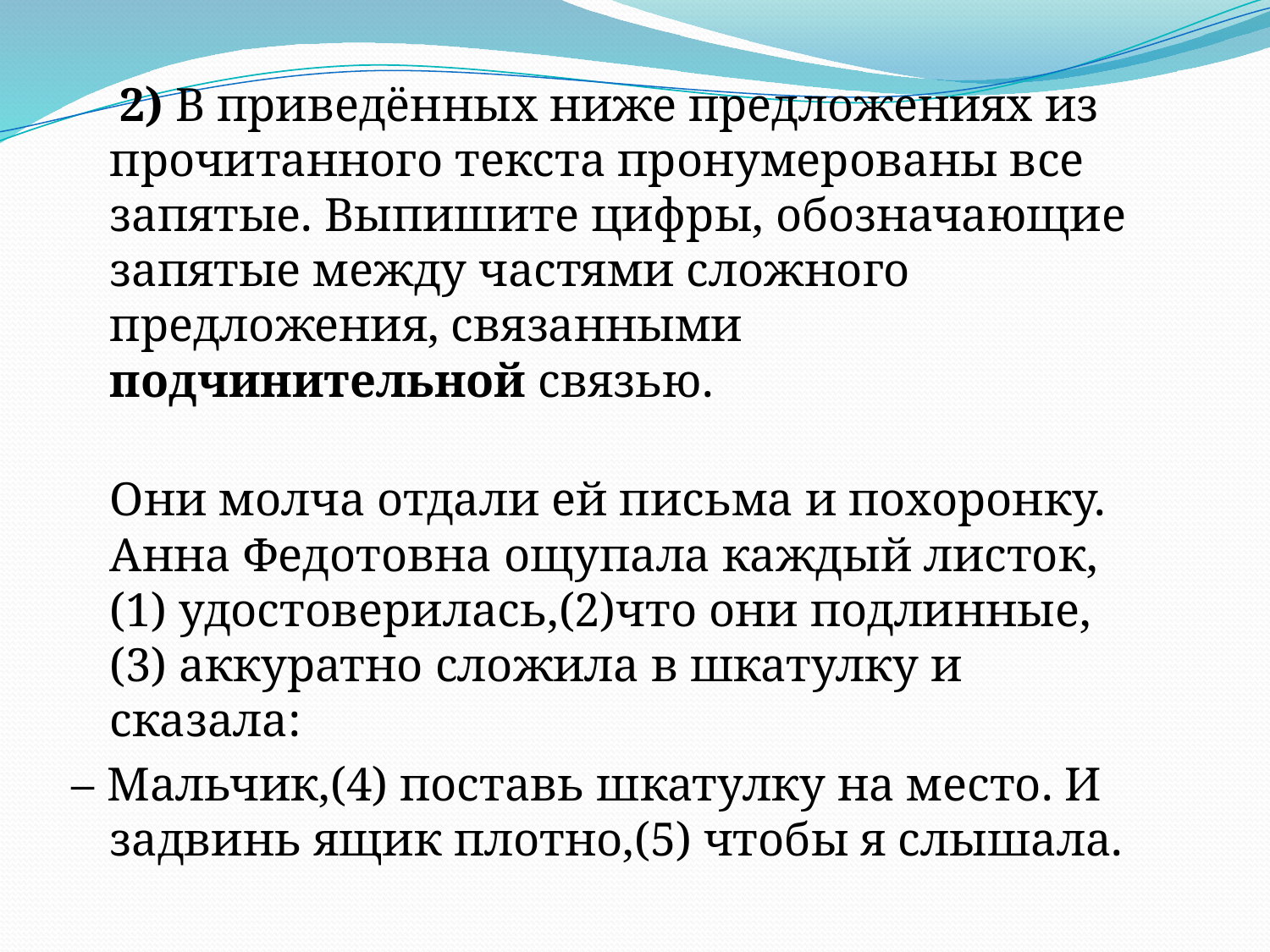

2) В приведённых ниже предложениях из прочитанного текста пронумерованы все запятые. Выпишите цифры, обозначающие запятые между частями сложного предложения, связанными подчинительной связью.
Они молча отдали ей письма и похоронку. Анна Федотовна ощупала каждый листок,(1) удостоверилась,(2)что они подлинные,(3) аккуратно сложила в шкатулку и сказала:
– Мальчик,(4) поставь шкатулку на место. И задвинь ящик плотно,(5) чтобы я слышала.